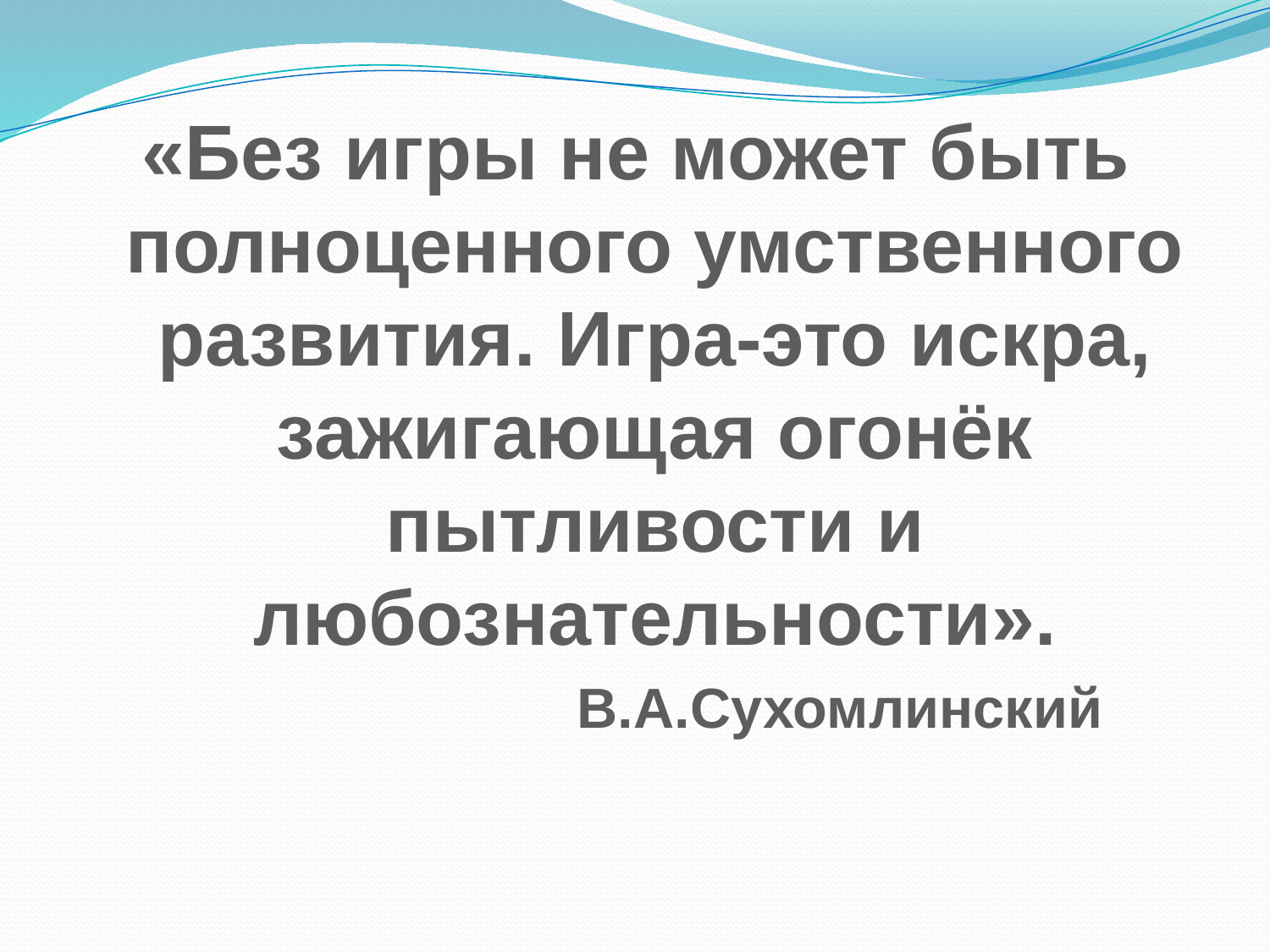

«Без игры не может быть полноценного умственного развития. Игра-это искра, зажигающая огонёк пытливости и любознательности».
                          В.А.Сухомлинский